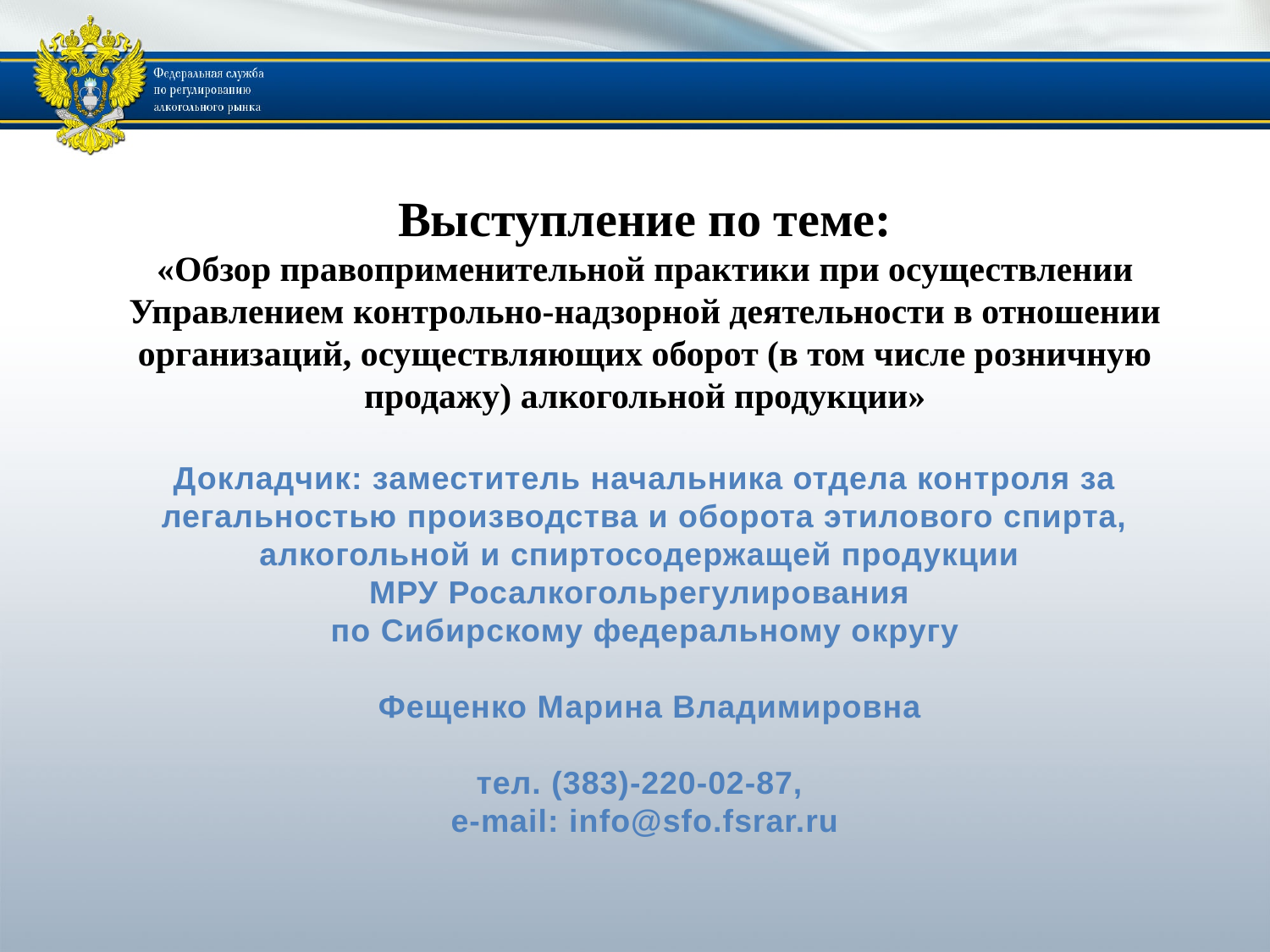

#
Выступление по теме:
«Обзор правоприменительной практики при осуществлении Управлением контрольно-надзорной деятельности в отношении организаций, осуществляющих оборот (в том числе розничную продажу) алкогольной продукции»

Докладчик: заместитель начальника отдела контроля за легальностью производства и оборота этилового спирта, алкогольной и спиртосодержащей продукции
МРУ Росалкогольрегулирования
по Сибирскому федеральному округу

 Фещенко Марина Владимировна

тел. (383)-220-02-87,
e-mail: info@sfo.fsrar.ru